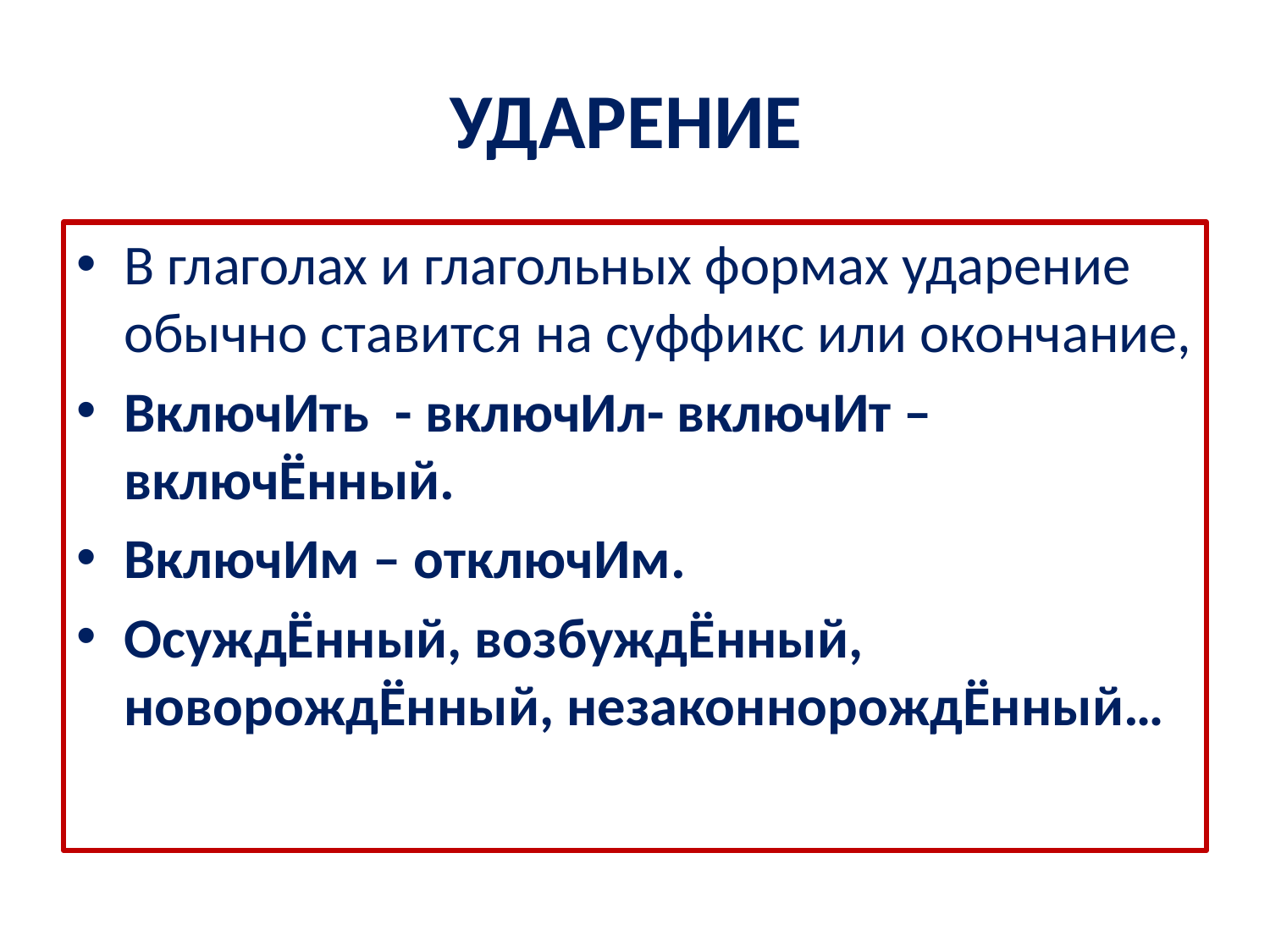

# УДАРЕНИЕ
В глаголах и глагольных формах ударение обычно ставится на суффикс или окончание,
ВключИть  - включИл- включИт – включЁнный.
ВключИм – отключИм.
ОсуждЁнный, возбуждЁнный, новорождЁнный, незаконнорождЁнный…